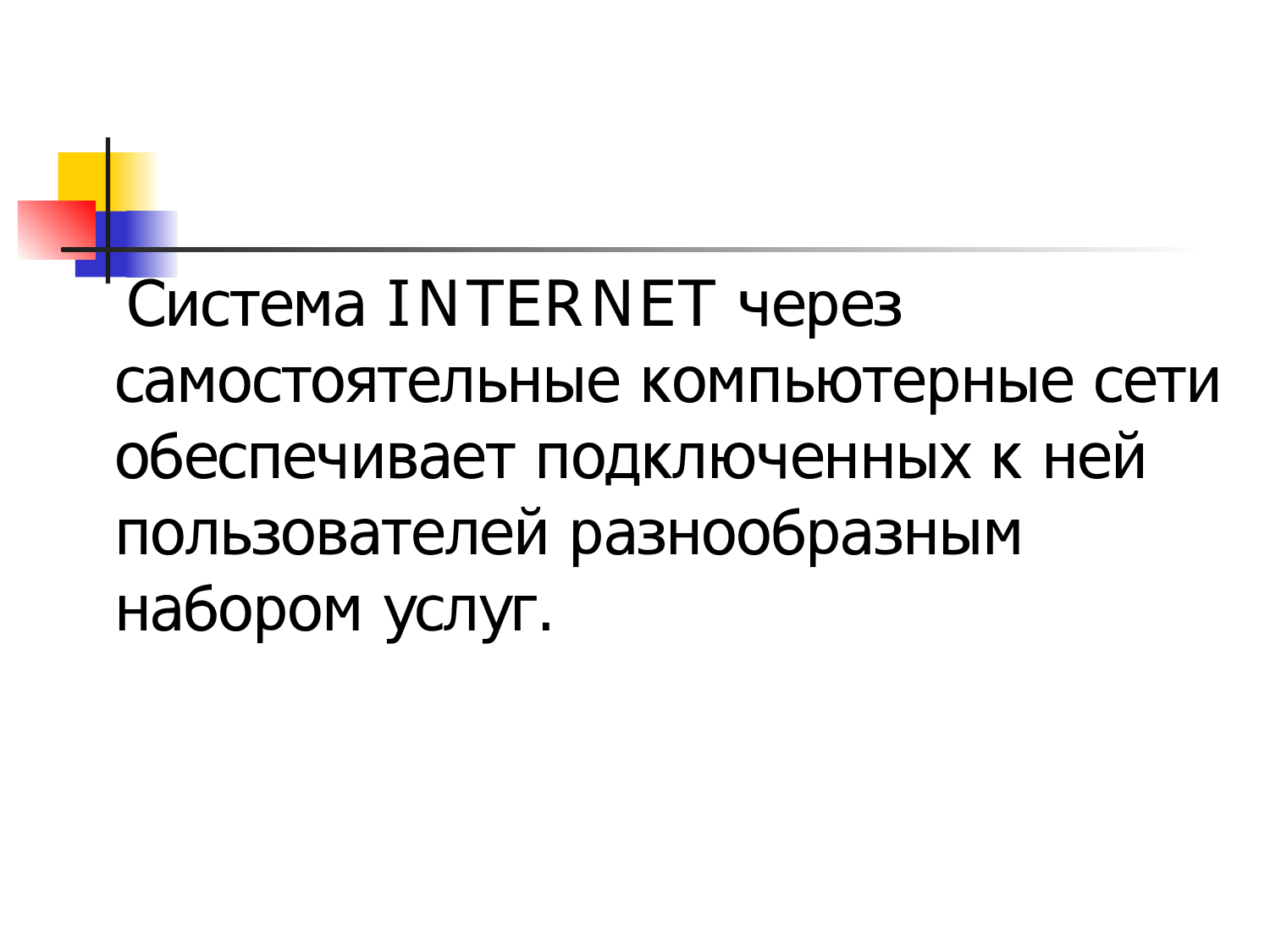

Система INTERNET через самостоятельные компьютерные сети обеспечивает подключенных к ней пользователей разнообразным набором услуг.